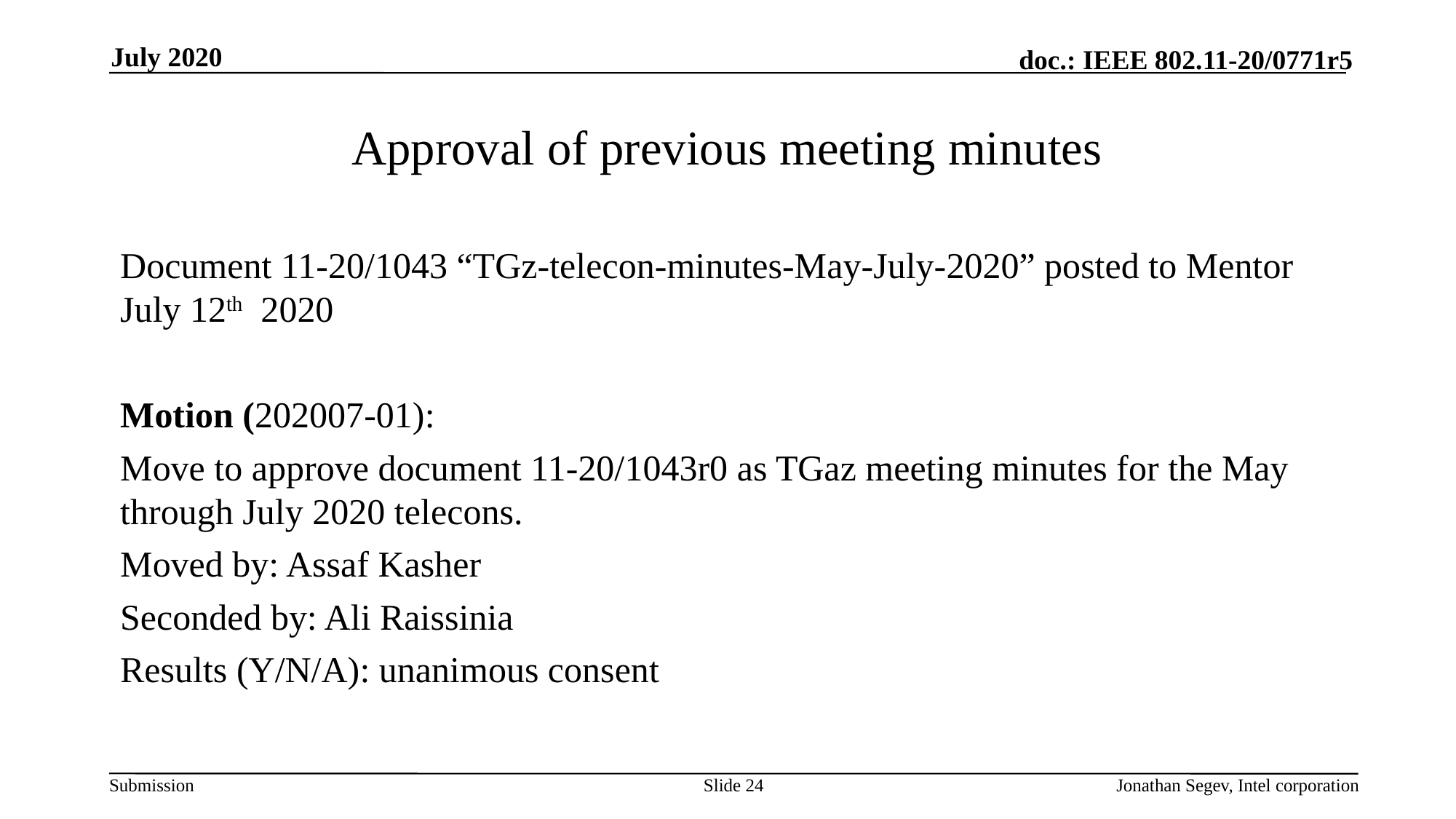

July 2020
# Approval of previous meeting minutes
Document 11-20/1043 “TGz-telecon-minutes-May-July-2020” posted to Mentor July 12th  2020

Motion (202007-01):
Move to approve document 11-20/1043r0 as TGaz meeting minutes for the May through July 2020 telecons.
Moved by: Assaf Kasher
Seconded by: Ali Raissinia
Results (Y/N/A): unanimous consent
Slide 24
Jonathan Segev, Intel corporation